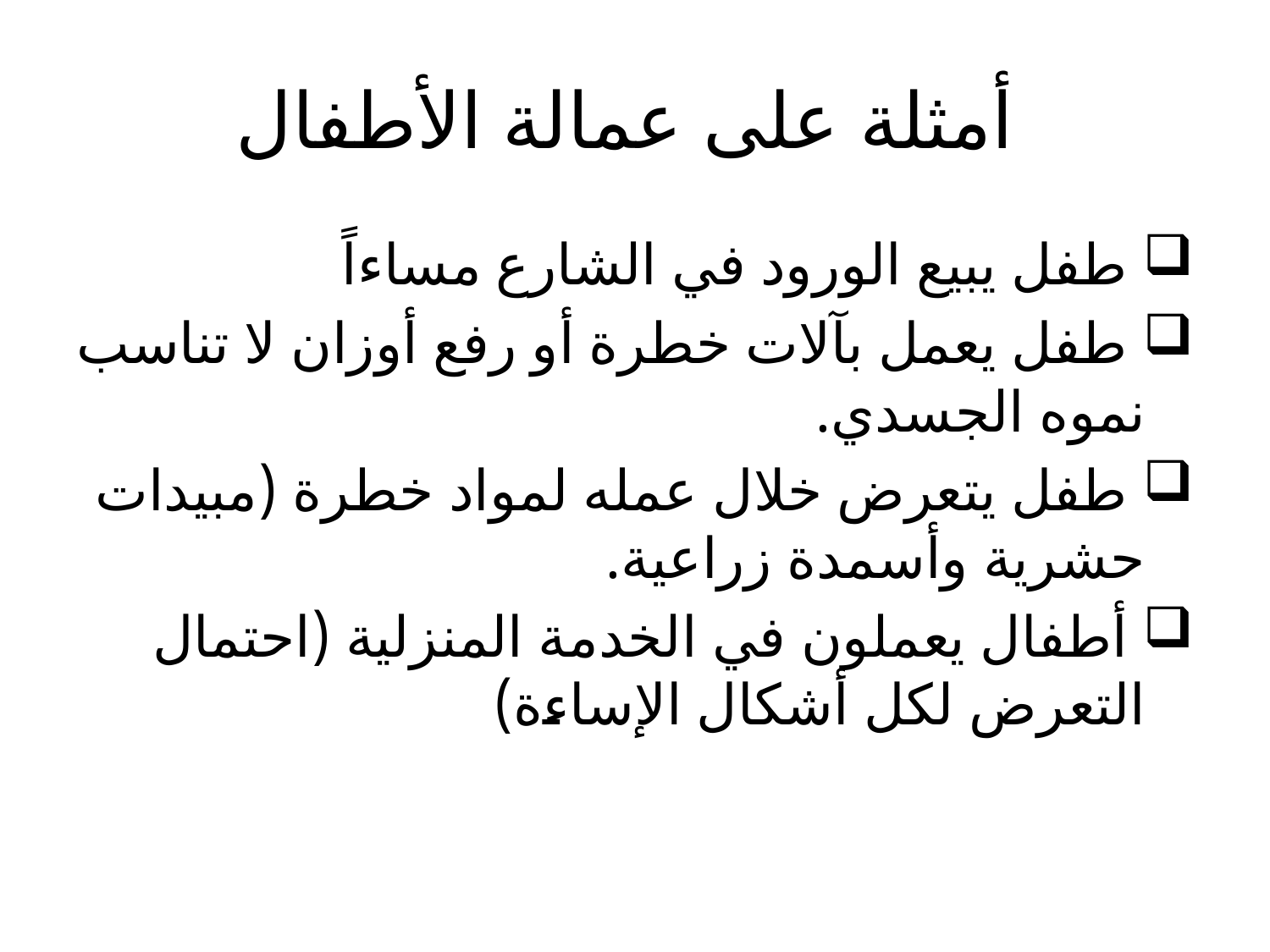

# أمثلة على عمالة الأطفال
 طفل يبيع الورود في الشارع مساءاً
 طفل يعمل بآلات خطرة أو رفع أوزان لا تناسب نموه الجسدي.
 طفل يتعرض خلال عمله لمواد خطرة (مبيدات حشرية وأسمدة زراعية.
 أطفال يعملون في الخدمة المنزلية (احتمال التعرض لكل أشكال الإساءة)